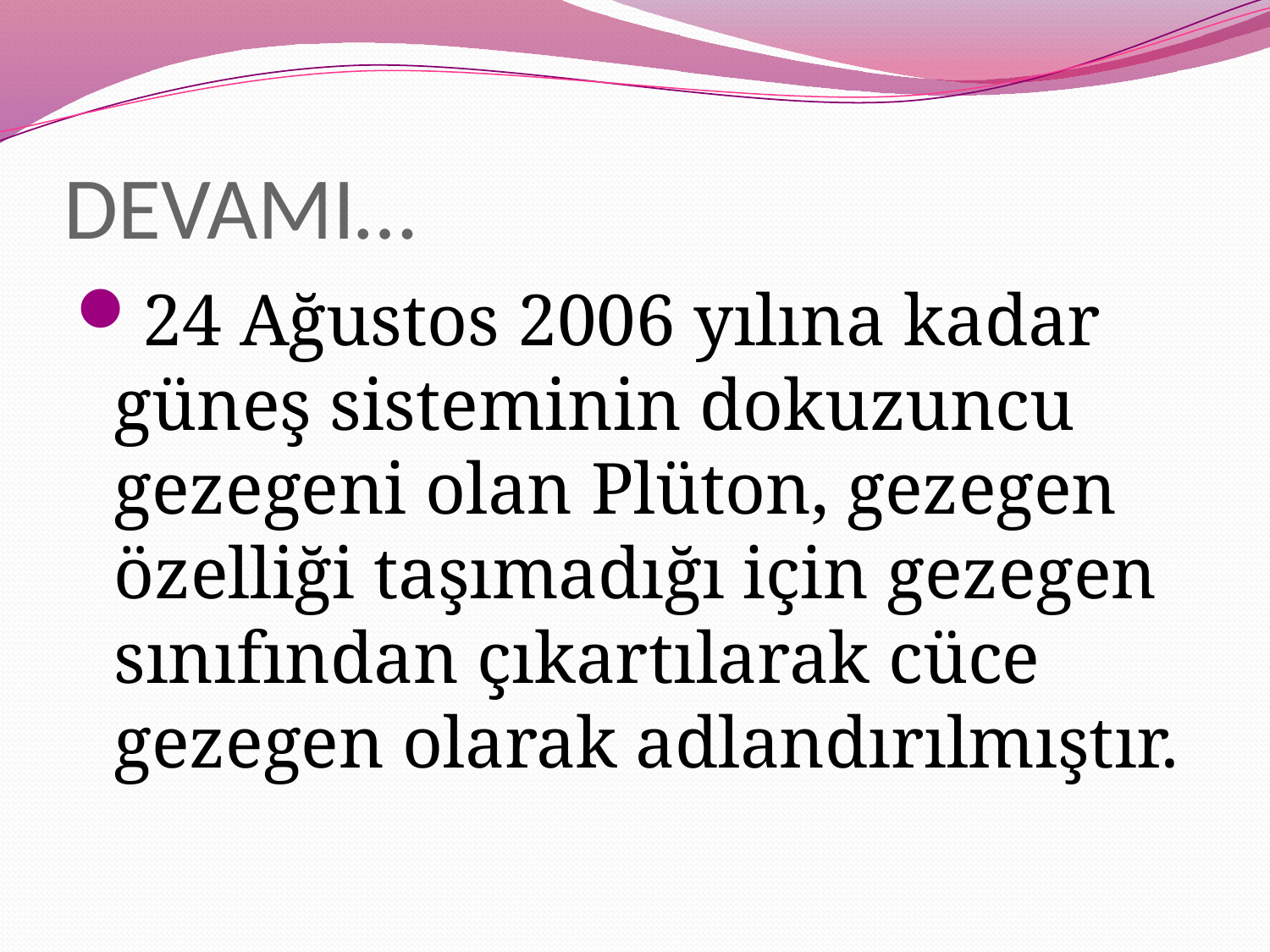

# DEVAMI…
24 Ağustos 2006 yılına kadar güneş sisteminin dokuzuncu gezegeni olan Plüton, gezegen özelliği taşımadığı için gezegen sınıfından çıkartılarak cüce gezegen olarak adlandırılmıştır.